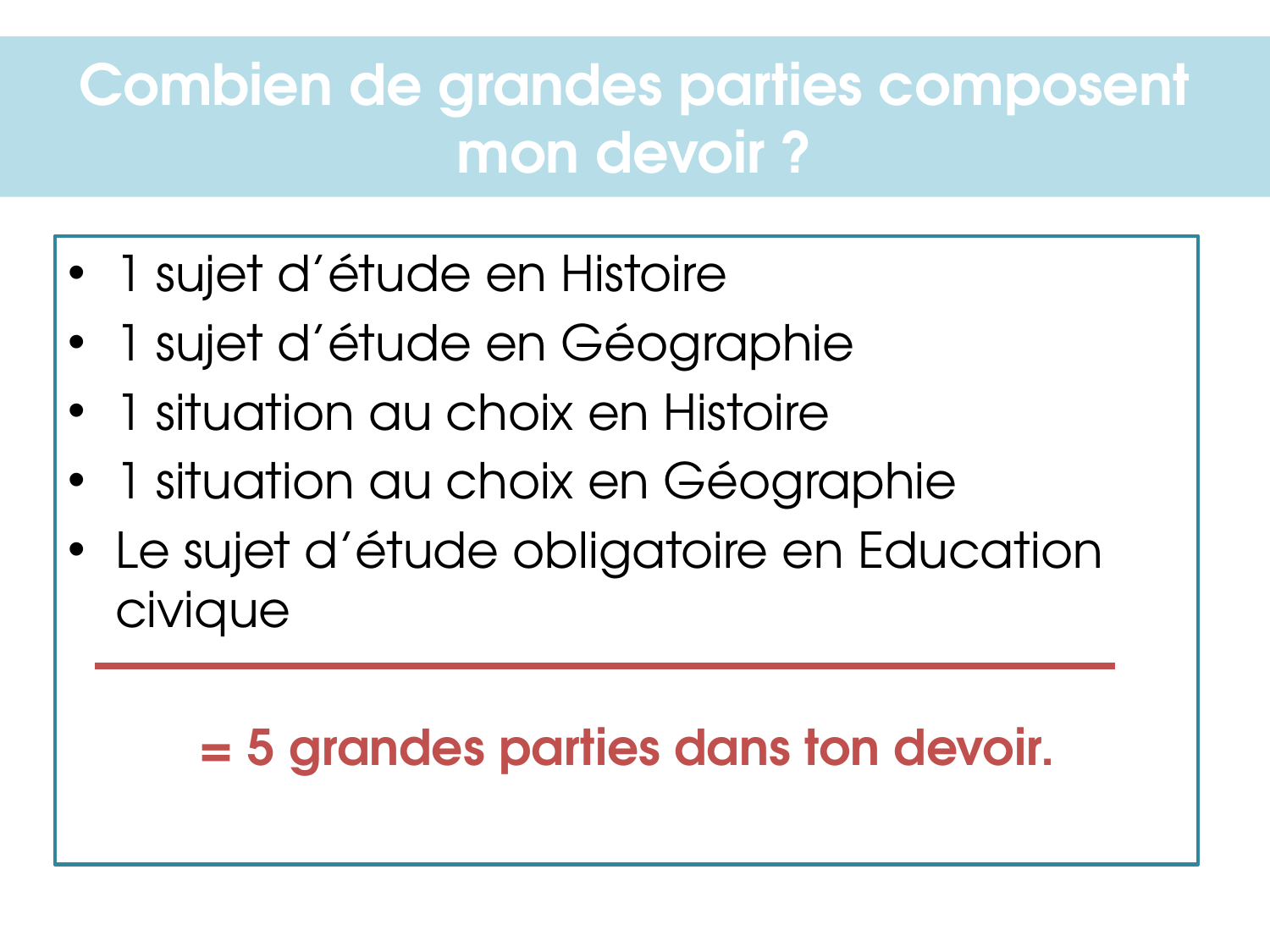

# Combien de grandes parties composent mon devoir ?
1 sujet d’étude en Histoire
1 sujet d’étude en Géographie
1 situation au choix en Histoire
1 situation au choix en Géographie
Le sujet d’étude obligatoire en Education civique

= 5 grandes parties dans ton devoir.